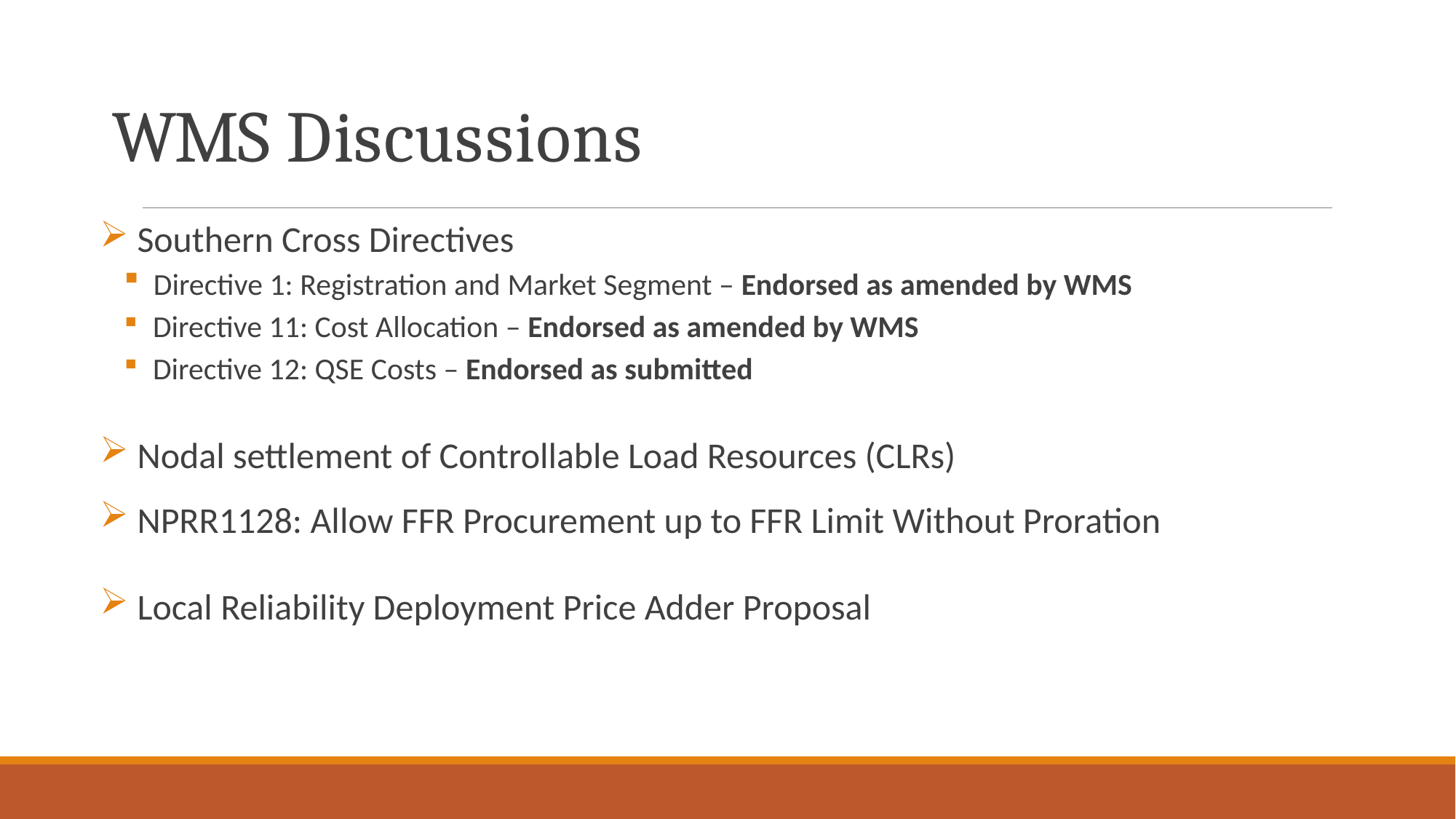

# WMS Discussions
 Southern Cross Directives
 Directive 1: Registration and Market Segment – Endorsed as amended by WMS
 Directive 11: Cost Allocation – Endorsed as amended by WMS
 Directive 12: QSE Costs – Endorsed as submitted
 Nodal settlement of Controllable Load Resources (CLRs)
 NPRR1128: Allow FFR Procurement up to FFR Limit Without Proration
 Local Reliability Deployment Price Adder Proposal